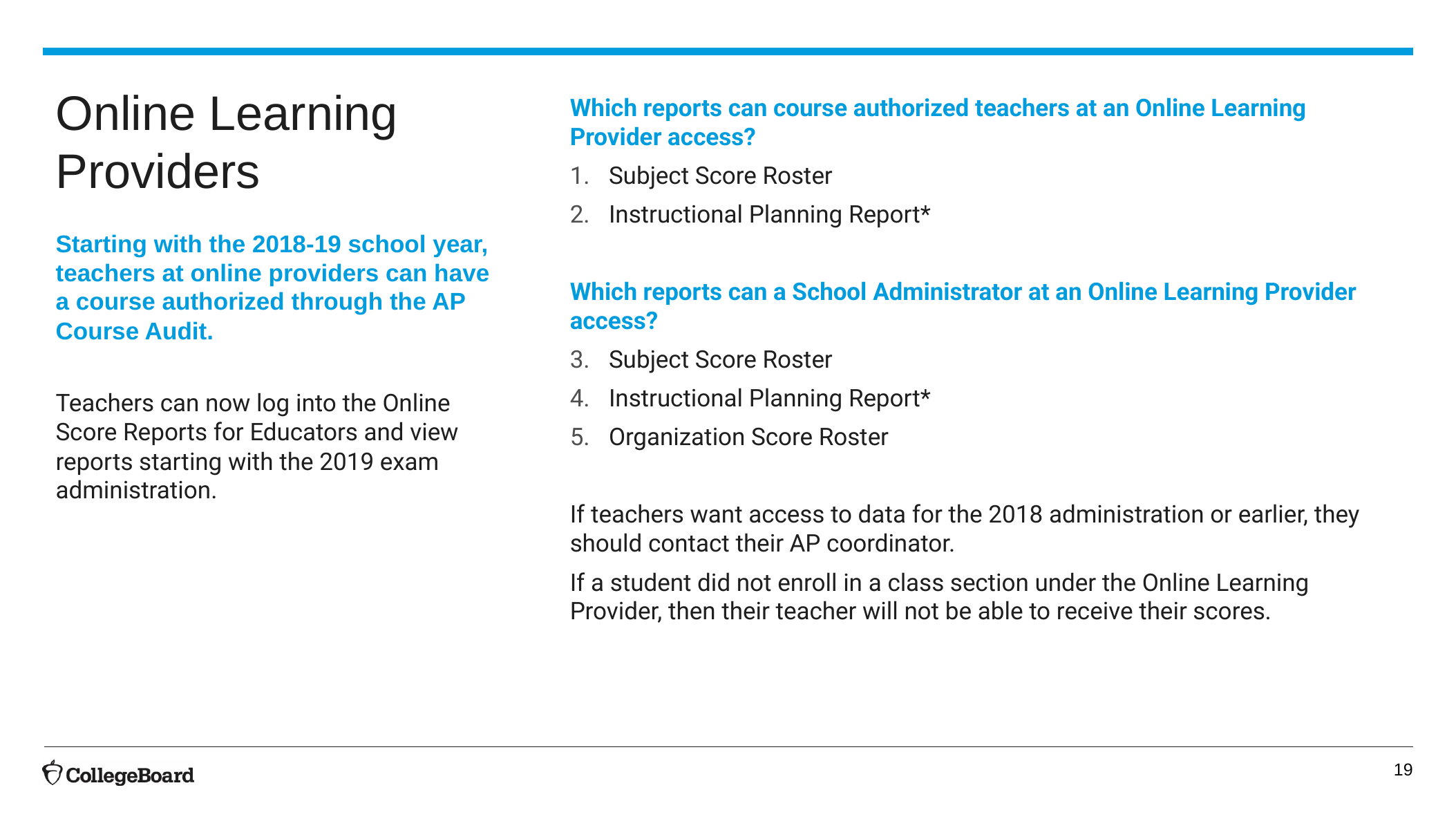

# Online Learning Providers
Which reports can course authorized teachers at an Online Learning Provider access?
Subject Score Roster
Instructional Planning Report*

Which reports can a School Administrator at an Online Learning Provider access?
Subject Score Roster
Instructional Planning Report*
Organization Score Roster

If teachers want access to data for the 2018 administration or earlier, they should contact their AP coordinator.
If a student did not enroll in a class section under the Online Learning Provider, then their teacher will not be able to receive their scores.

Starting with the 2018-19 school year, teachers at online providers can have a course authorized through the AP Course Audit.
Teachers can now log into the Online Score Reports for Educators and view reports starting with the 2019 exam administration.